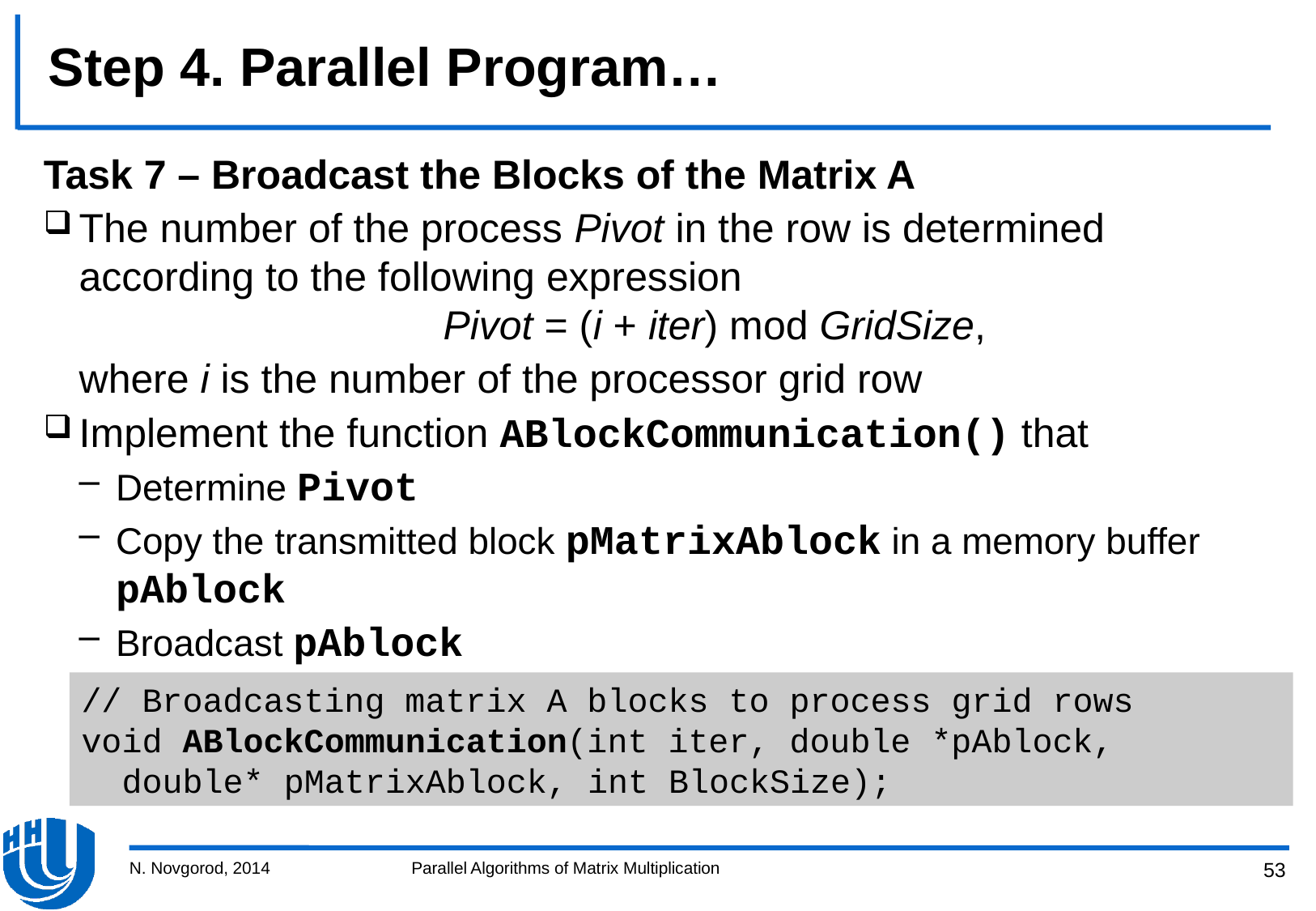

# Step 4. Parallel Program…
Task 7 – Broadcast the Blocks of the Matrix A
The number of the process Pivot in the row is determined according to the following expression
			Pivot = (i + iter) mod GridSize,
	where i is the number of the processor grid row
Implement the function ABlockCommunication() that
Determine Pivot
Copy the transmitted block pMatrixAblock in a memory buffer pAblock
Broadcast pAblock
// Broadcasting matrix A blocks to process grid rows
void ABlockCommunication(int iter, double *pAblock,
  double* pMatrixAblock, int BlockSize);
N. Novgorod, 2014
Parallel Algorithms of Matrix Multiplication
53